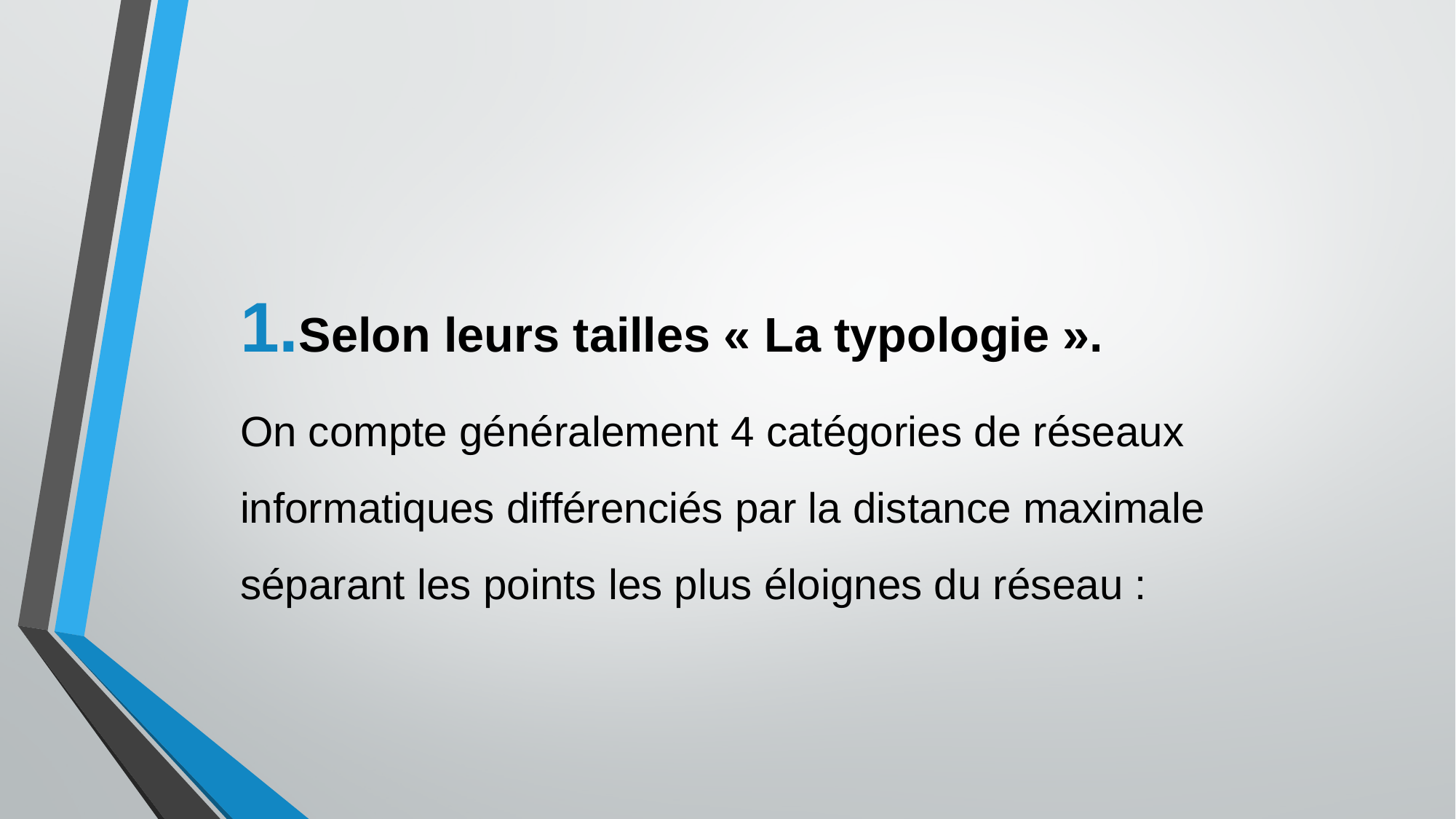

Selon leurs tailles « La typologie ».
On compte généralement 4 catégories de réseaux informatiques différenciés par la distance maximale séparant les points les plus éloignes du réseau :